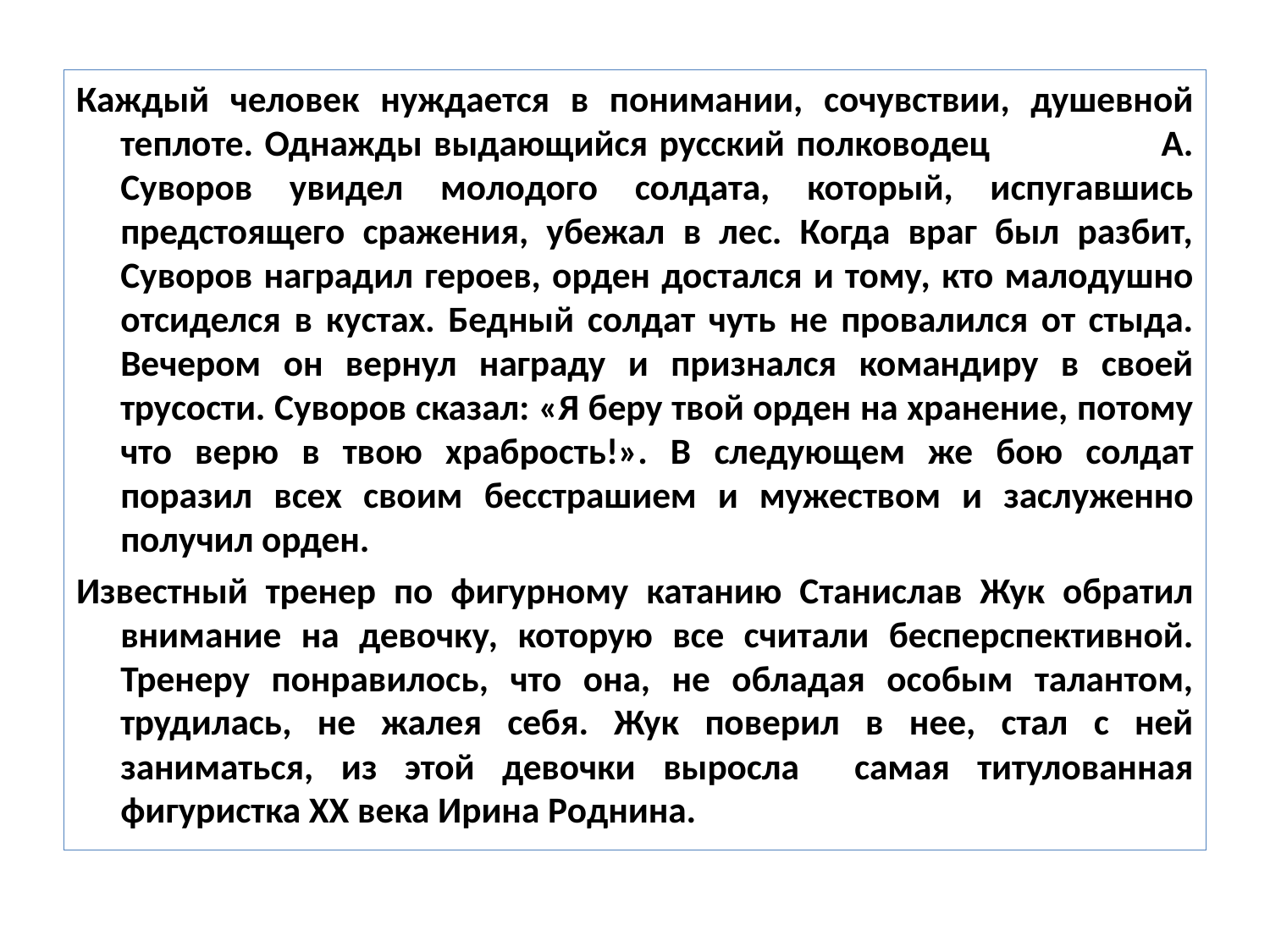

Каждый человек нуждается в понимании, сочувствии, душевной теплоте. Однажды выдающийся русский полководец               А. Суворов увидел молодого солдата, который, испугавшись предстоящего сражения, убежал в лес. Когда враг был разбит, Суворов наградил героев, орден достался и тому, кто малодушно отсиделся в кустах. Бедный солдат чуть не провалился от стыда. Вечером он вернул награду и признался командиру в своей трусости. Суворов сказал: «Я беру твой орден на хранение, потому что верю в твою храбрость!». В следующем же бою солдат поразил всех своим бесстрашием и мужеством и заслуженно получил орден.
Известный тренер по фигурному катанию Станислав Жук обратил внимание на девочку, которую все считали бесперспективной. Тренеру понравилось, что она, не обладая особым талантом, трудилась, не жалея себя. Жук поверил в нее, стал с ней заниматься, из этой девочки выросла  самая титулованная фигуристка ХХ века Ирина Роднина.